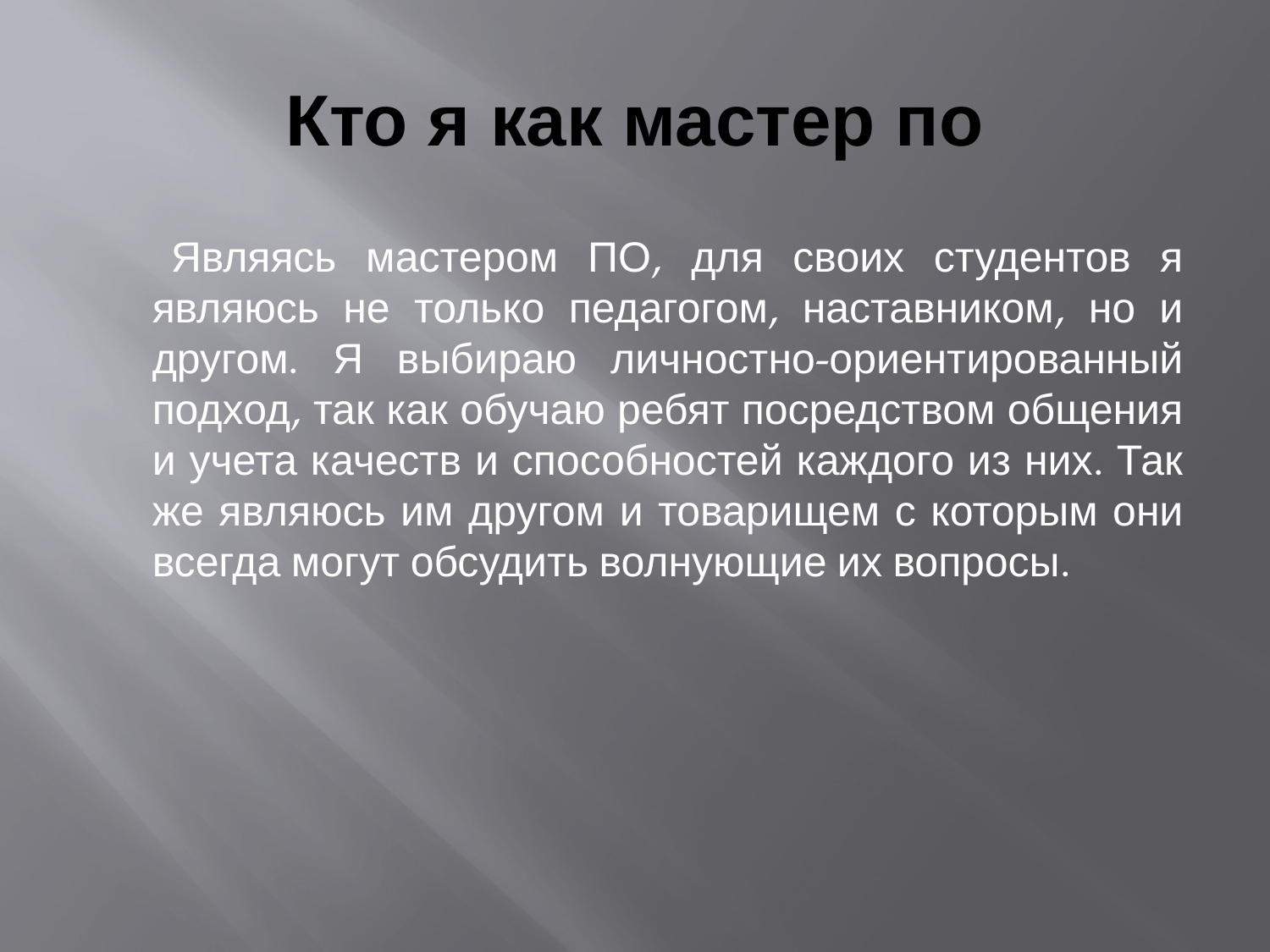

# Кто я как мастер по
 	Являясь мастером ПО, для своих студентов я являюсь не только педагогом, наставником, но и другом. Я выбираю личностно-ориентированный подход, так как обучаю ребят посредством общения и учета качеств и способностей каждого из них. Так же являюсь им другом и товарищем с которым они всегда могут обсудить волнующие их вопросы.